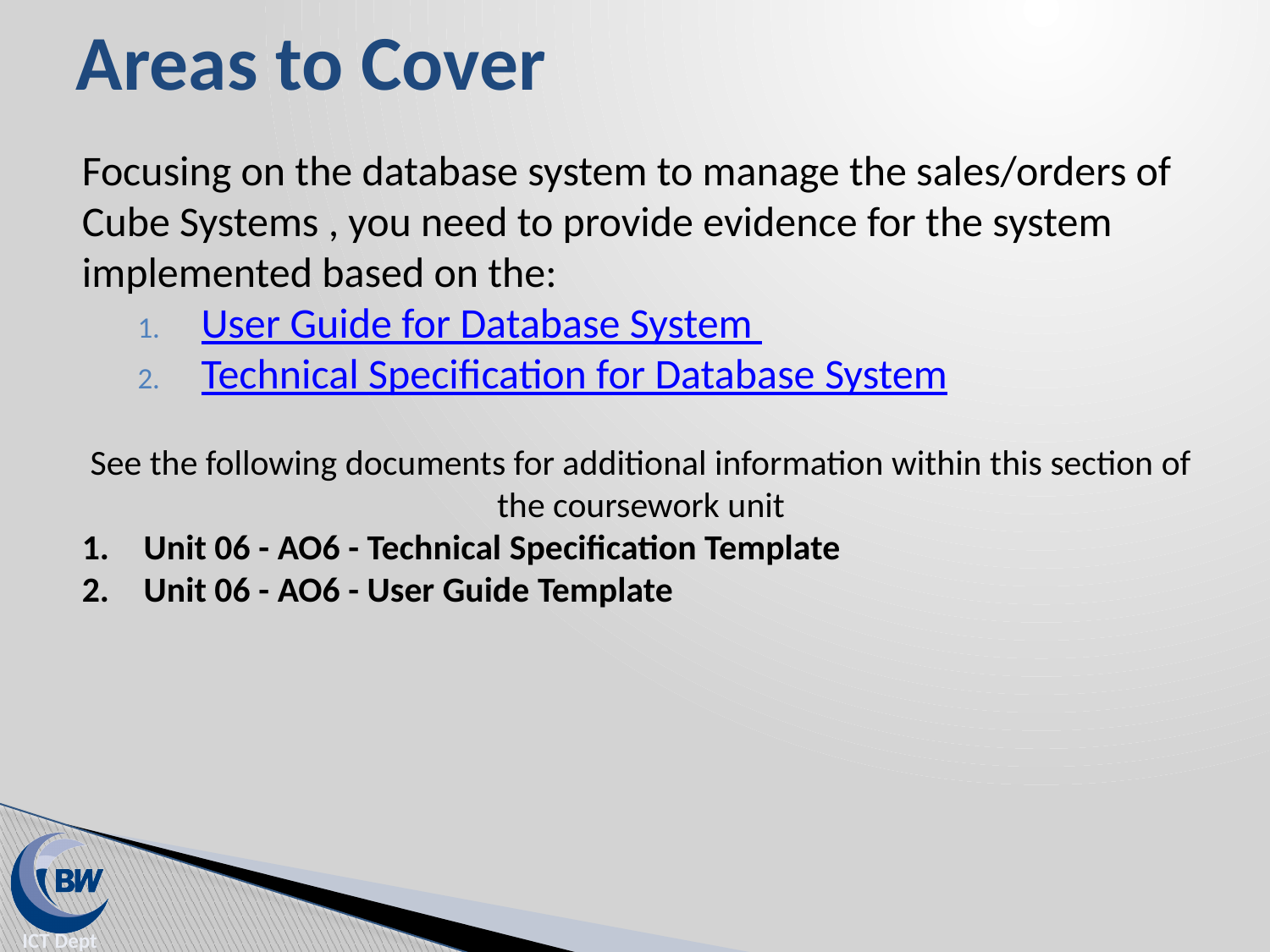

# Areas to Cover
Focusing on the database system to manage the sales/orders of Cube Systems , you need to provide evidence for the system implemented based on the:
User Guide for Database System
Technical Specification for Database System

See the following documents for additional information within this section of the coursework unit
Unit 06 - AO6 - Technical Specification Template
Unit 06 - AO6 - User Guide Template